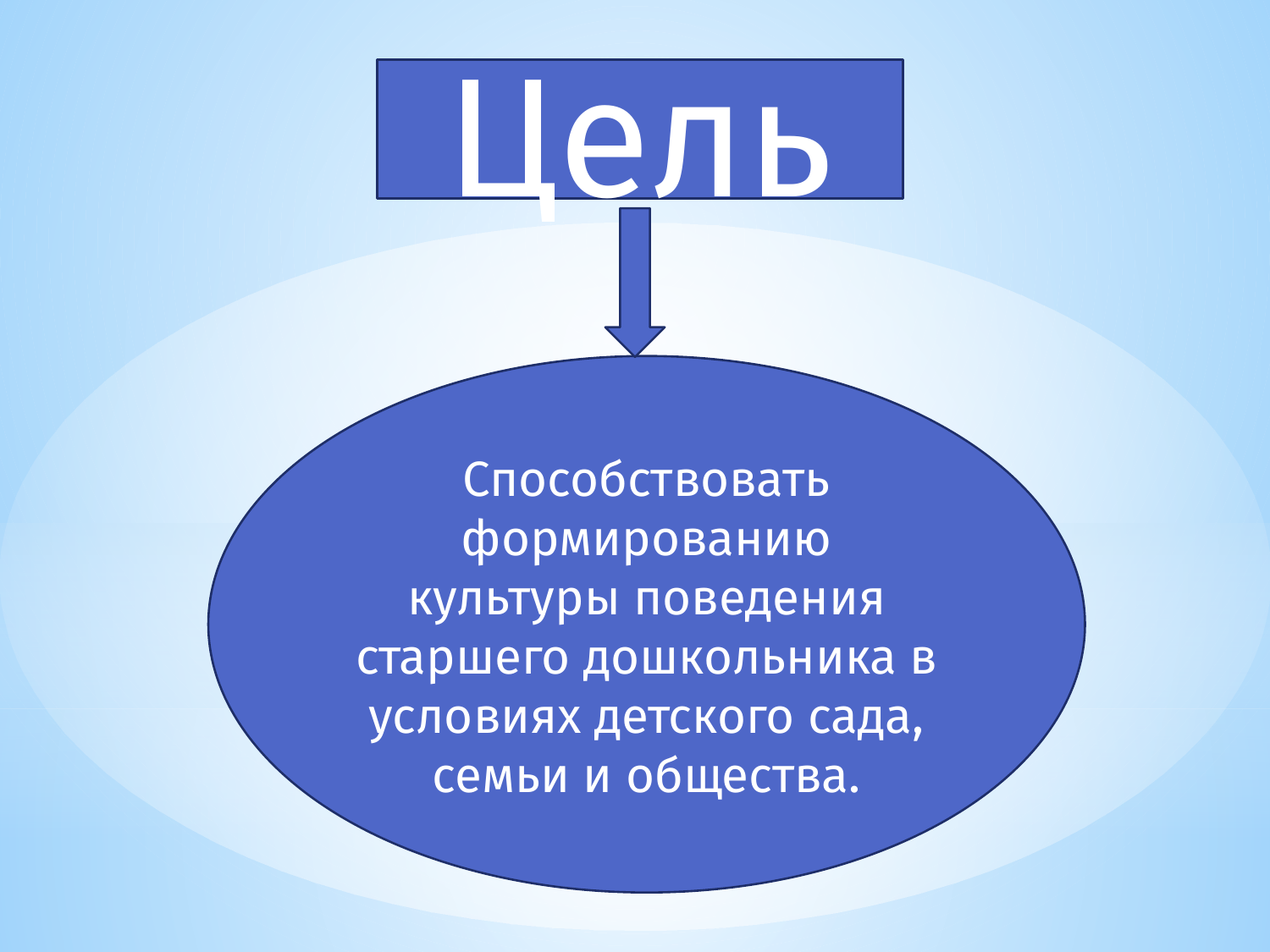

Цель

Способствовать формированию культуры поведения старшего дошкольника в условиях детского сада, семьи и общества.